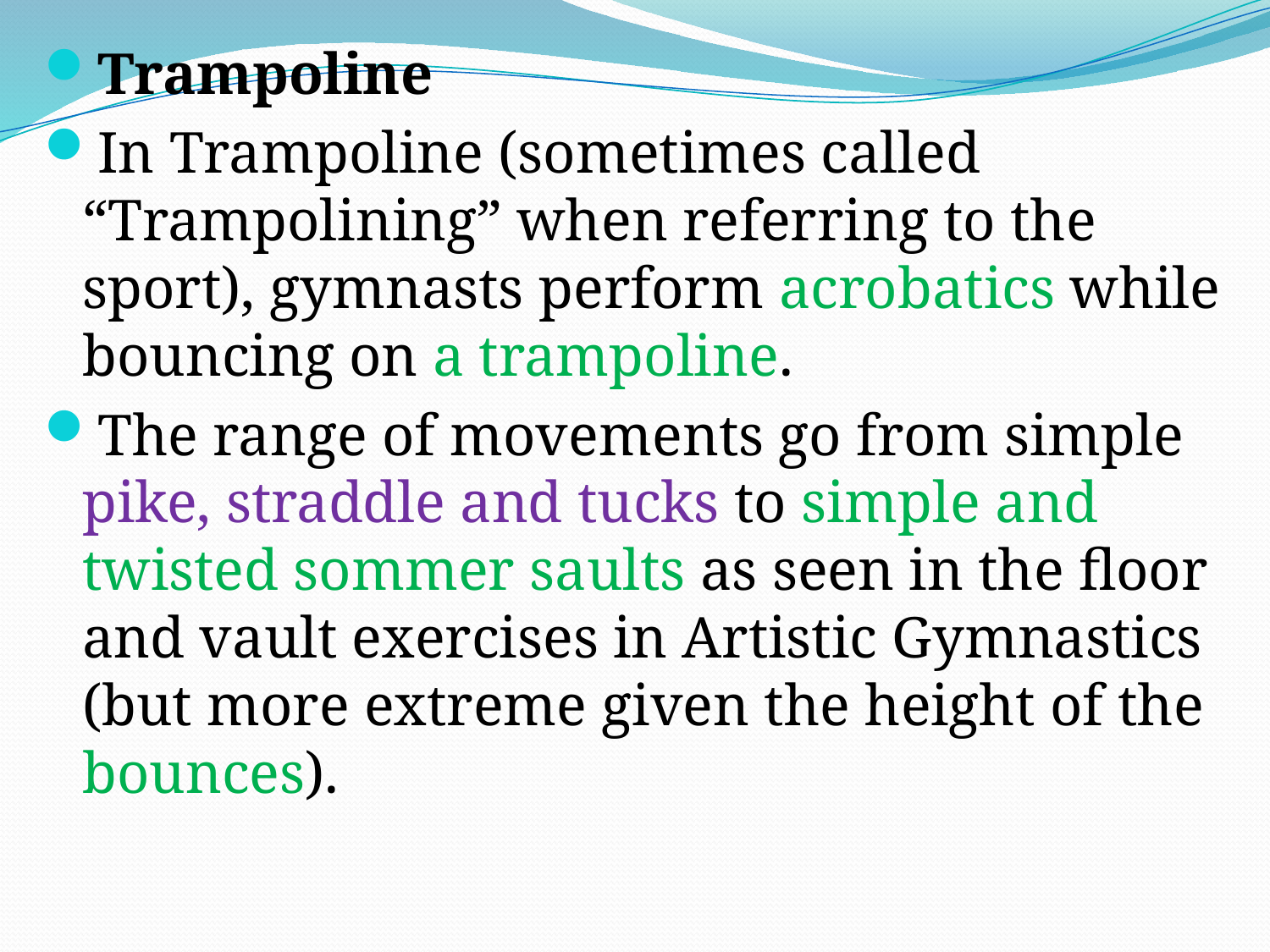

Trampoline
In Trampoline (sometimes called “Trampolining” when referring to the sport), gymnasts perform acrobatics while bouncing on a trampoline.
The range of movements go from simple pike, straddle and tucks to simple and twisted sommer saults as seen in the floor and vault exercises in Artistic Gymnastics (but more extreme given the height of the bounces).